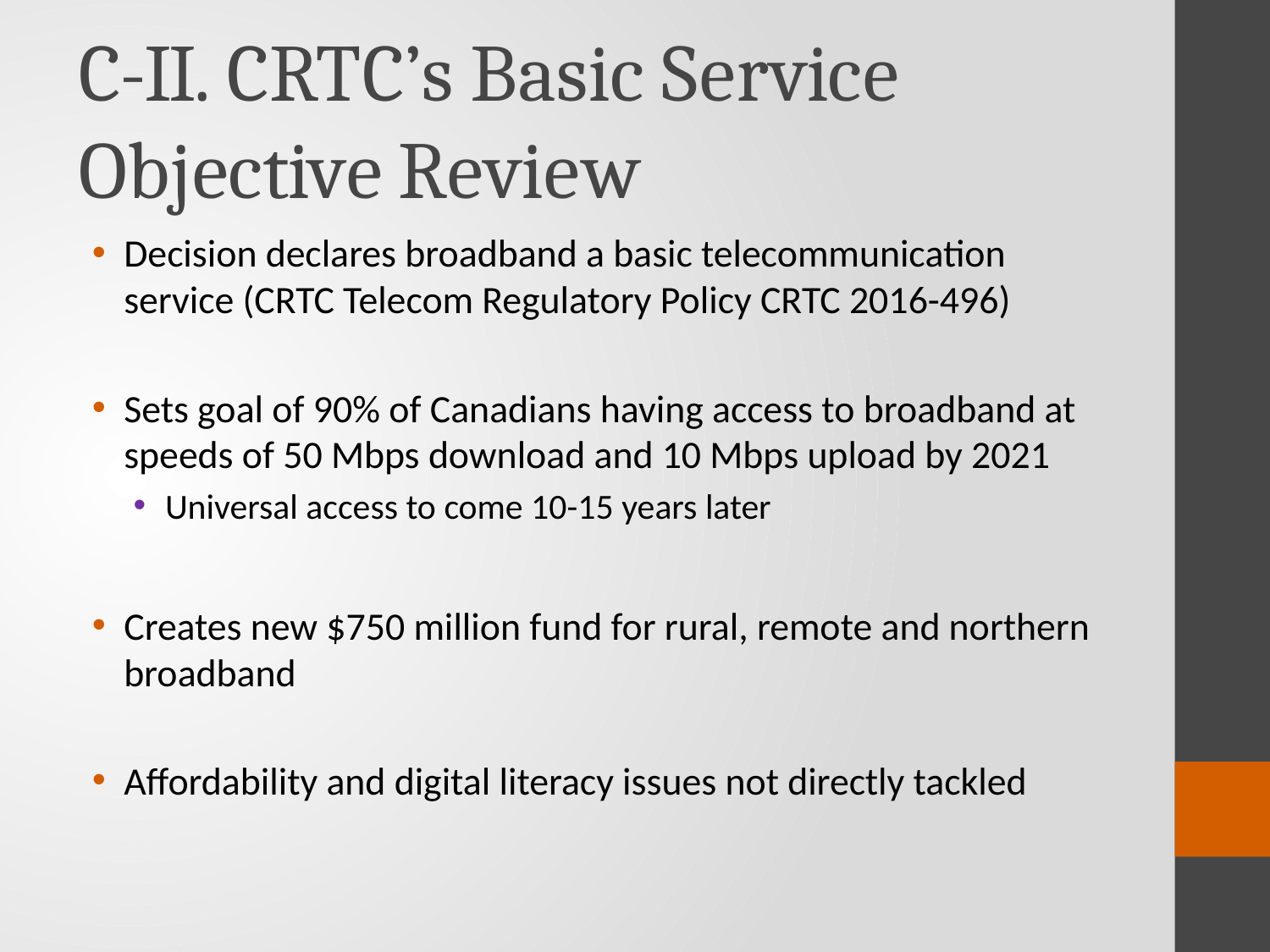

# C-II. CRTC’s Basic Service Objective Review
Decision declares broadband a basic telecommunication service (CRTC Telecom Regulatory Policy CRTC 2016-496)

Sets goal of 90% of Canadians having access to broadband at speeds of 50 Mbps download and 10 Mbps upload by 2021
Universal access to come 10-15 years later

Creates new $750 million fund for rural, remote and northern broadband

Affordability and digital literacy issues not directly tackled